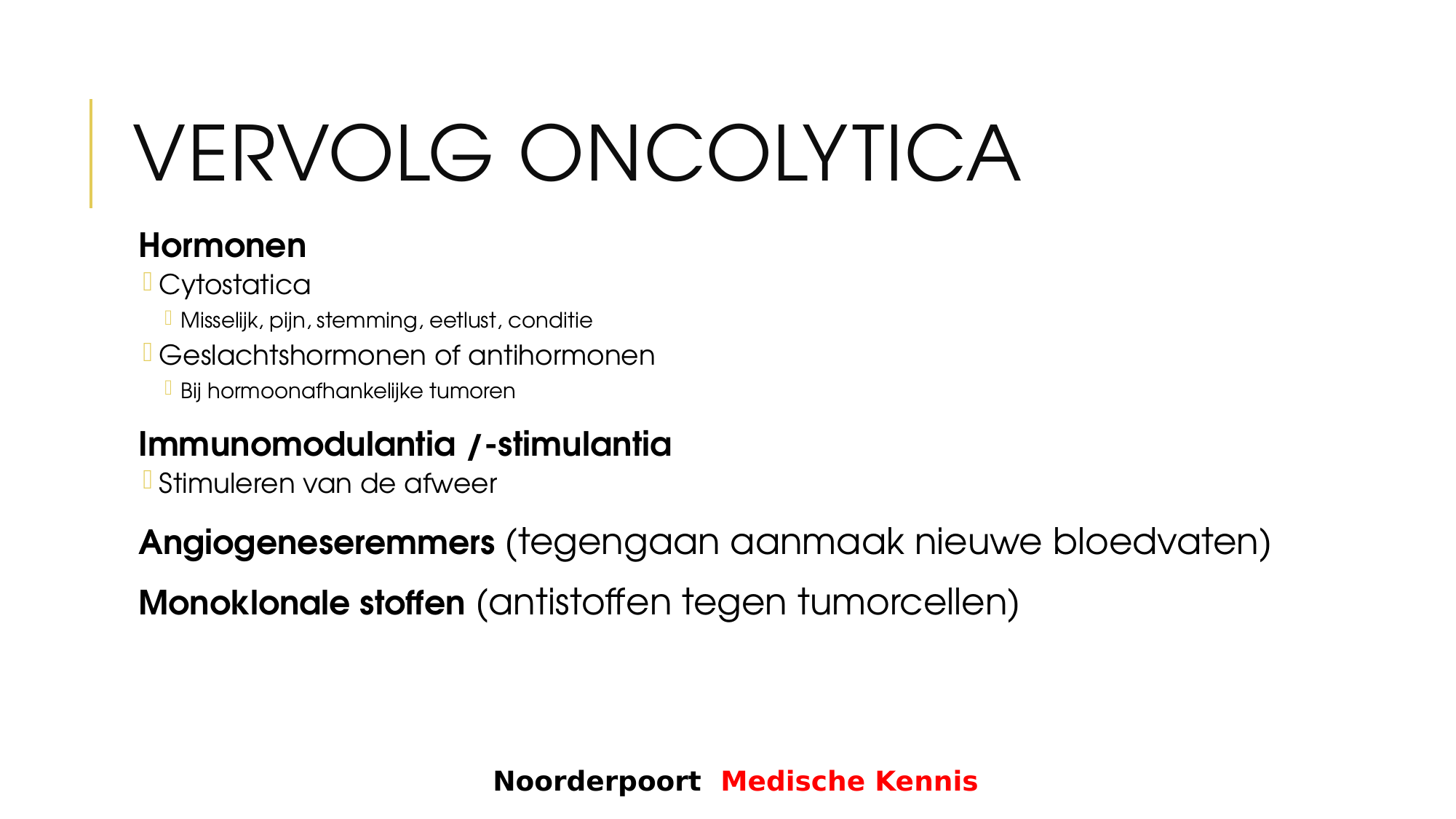

# vervolg oncolytica
Hormonen
Cytostatica
Misselijk, pijn, stemming, eetlust, conditie
Geslachtshormonen of antihormonen
Bij hormoonafhankelijke tumoren
Immunomodulantia /-stimulantia
Stimuleren van de afweer
Angiogeneseremmers (tegengaan aanmaak nieuwe bloedvaten)
Monoklonale stoffen (antistoffen tegen tumorcellen)

Noorderpoort  Medische Kennis